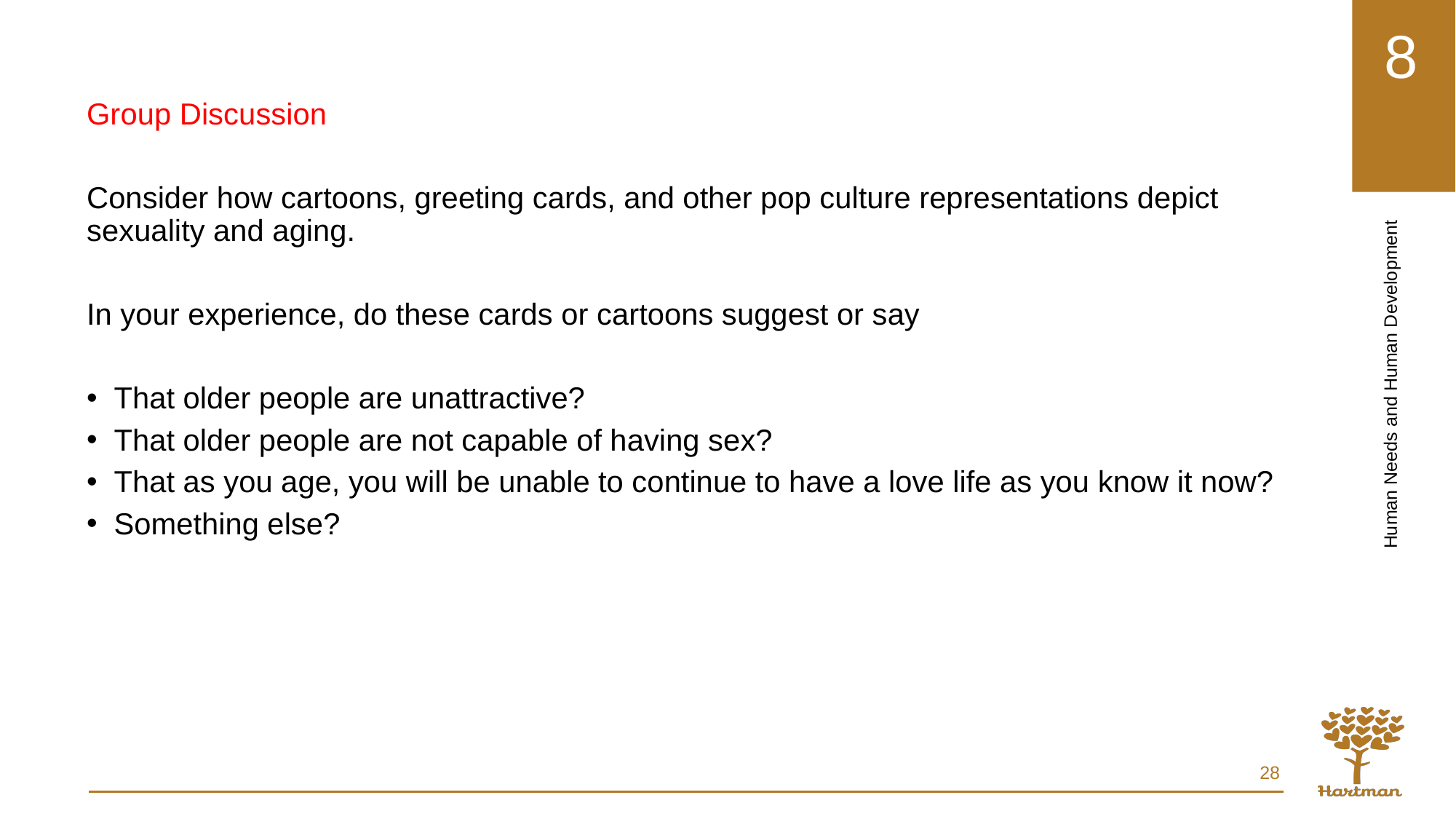

Group Discussion

Consider how cartoons, greeting cards, and other pop culture representations depict sexuality and aging.

In your experience, do these cards or cartoons suggest or say

That older people are unattractive?
That older people are not capable of having sex?
That as you age, you will be unable to continue to have a love life as you know it now?
Something else?

28